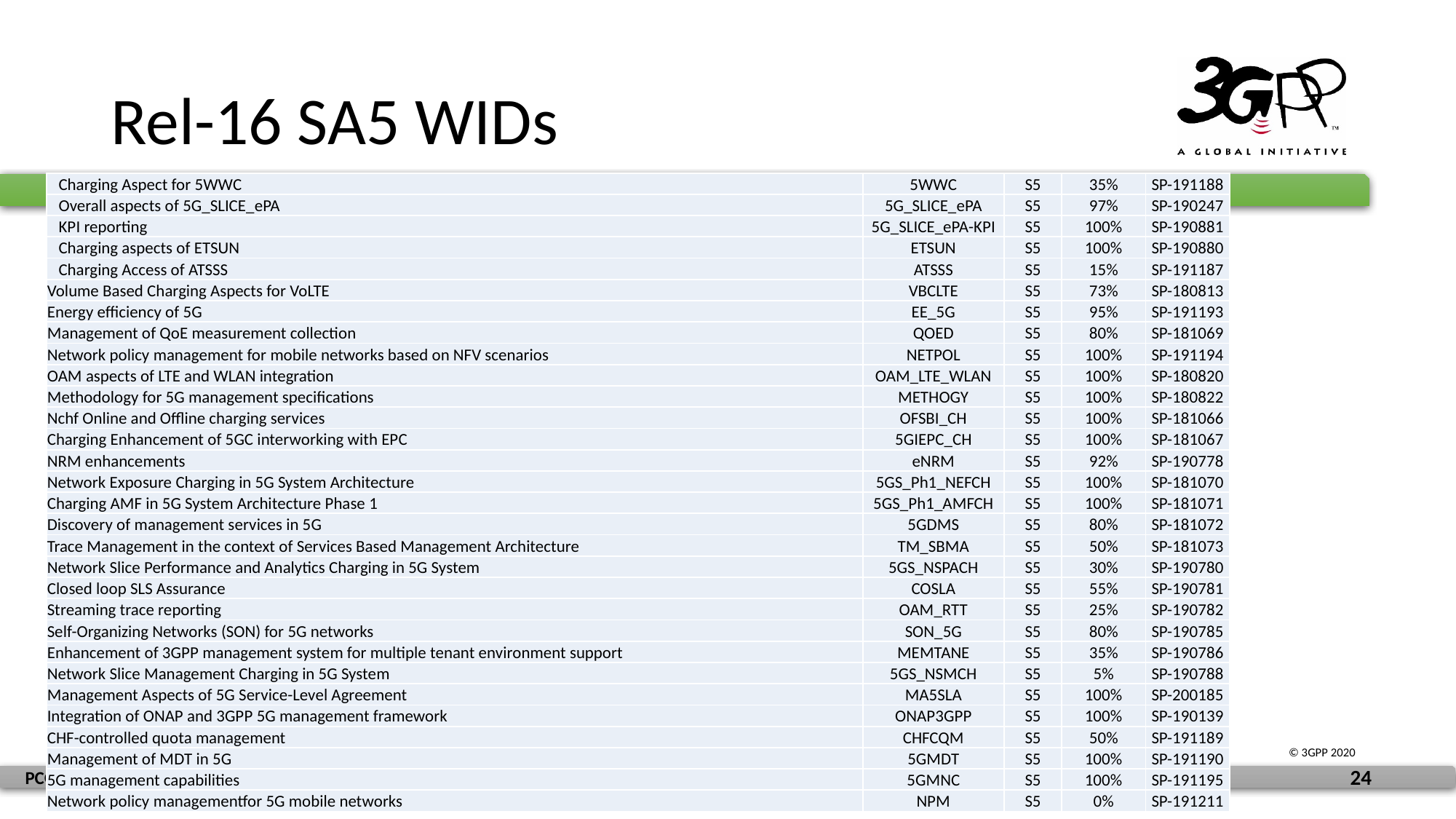

# Rel-16 SA5 WIDs
| Charging Aspect for 5WWC | 5WWC | S5 | 35% | SP-191188 |
| --- | --- | --- | --- | --- |
| Overall aspects of 5G\_SLICE\_ePA | 5G\_SLICE\_ePA | S5 | 97% | SP-190247 |
| KPI reporting | 5G\_SLICE\_ePA-KPI | S5 | 100% | SP-190881 |
| Charging aspects of ETSUN | ETSUN | S5 | 100% | SP-190880 |
| Charging Access of ATSSS | ATSSS | S5 | 15% | SP-191187 |
| Volume Based Charging Aspects for VoLTE | VBCLTE | S5 | 73% | SP-180813 |
| Energy efficiency of 5G | EE\_5G | S5 | 95% | SP-191193 |
| Management of QoE measurement collection | QOED | S5 | 80% | SP-181069 |
| Network policy management for mobile networks based on NFV scenarios | NETPOL | S5 | 100% | SP-191194 |
| OAM aspects of LTE and WLAN integration | OAM\_LTE\_WLAN | S5 | 100% | SP-180820 |
| Methodology for 5G management specifications | METHOGY | S5 | 100% | SP-180822 |
| Nchf Online and Offline charging services | OFSBI\_CH | S5 | 100% | SP-181066 |
| Charging Enhancement of 5GC interworking with EPC | 5GIEPC\_CH | S5 | 100% | SP-181067 |
| NRM enhancements | eNRM | S5 | 92% | SP-190778 |
| Network Exposure Charging in 5G System Architecture | 5GS\_Ph1\_NEFCH | S5 | 100% | SP-181070 |
| Charging AMF in 5G System Architecture Phase 1 | 5GS\_Ph1\_AMFCH | S5 | 100% | SP-181071 |
| Discovery of management services in 5G | 5GDMS | S5 | 80% | SP-181072 |
| Trace Management in the context of Services Based Management Architecture | TM\_SBMA | S5 | 50% | SP-181073 |
| Network Slice Performance and Analytics Charging in 5G System | 5GS\_NSPACH | S5 | 30% | SP-190780 |
| Closed loop SLS Assurance | COSLA | S5 | 55% | SP-190781 |
| Streaming trace reporting | OAM\_RTT | S5 | 25% | SP-190782 |
| Self-Organizing Networks (SON) for 5G networks | SON\_5G | S5 | 80% | SP-190785 |
| Enhancement of 3GPP management system for multiple tenant environment support | MEMTANE | S5 | 35% | SP-190786 |
| Network Slice Management Charging in 5G System | 5GS\_NSMCH | S5 | 5% | SP-190788 |
| Management Aspects of 5G Service-Level Agreement | MA5SLA | S5 | 100% | SP-200185 |
| Integration of ONAP and 3GPP 5G management framework | ONAP3GPP | S5 | 100% | SP-190139 |
| CHF-controlled quota management | CHFCQM | S5 | 50% | SP-191189 |
| Management of MDT in 5G | 5GMDT | S5 | 100% | SP-191190 |
| 5G management capabilities | 5GMNC | S5 | 100% | SP-191195 |
| Network policy managementfor 5G mobile networks | NPM | S5 | 0% | SP-191211 |